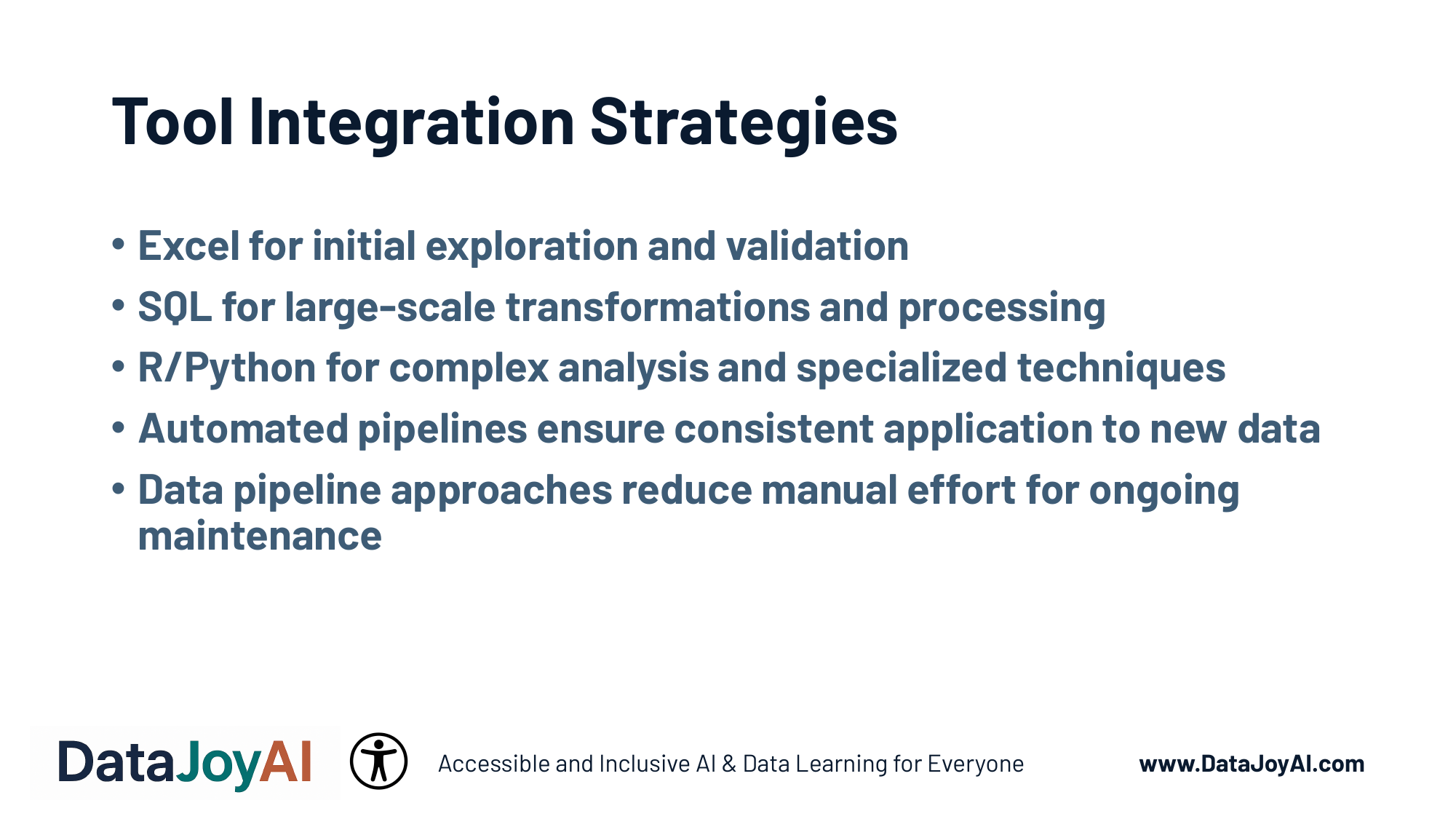

# Tool Integration Strategies
Excel for initial exploration and validation
SQL for large-scale transformations and processing
R/Python for complex analysis and specialized techniques
Automated pipelines ensure consistent application to new data
Data pipeline approaches reduce manual effort for ongoing maintenance